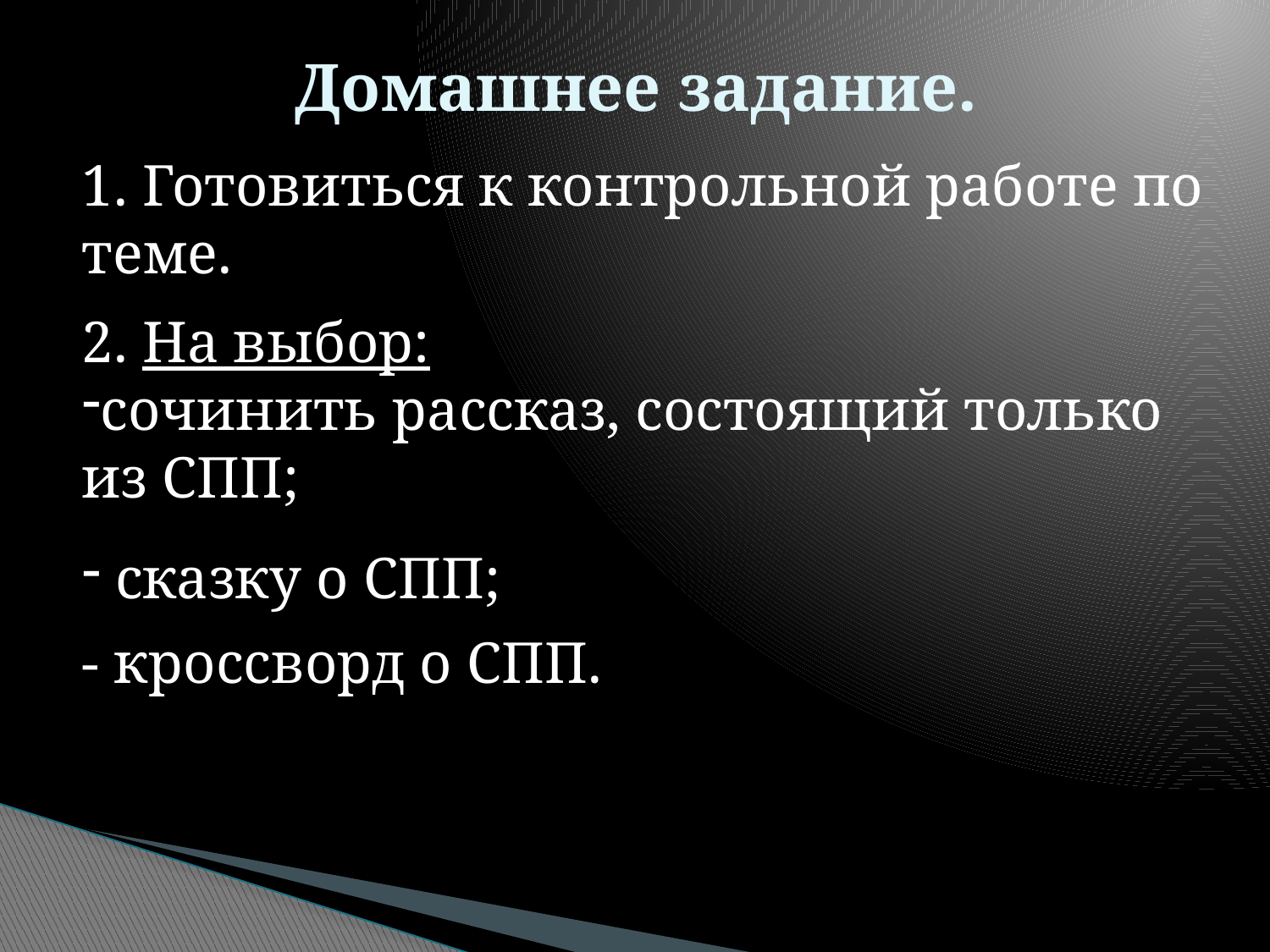

Домашнее задание.

1. Готовиться к контрольной работе по теме.

2. На выбор:
сочинить рассказ, состоящий только из СПП;

 сказку о СПП;

- кроссворд о СПП.